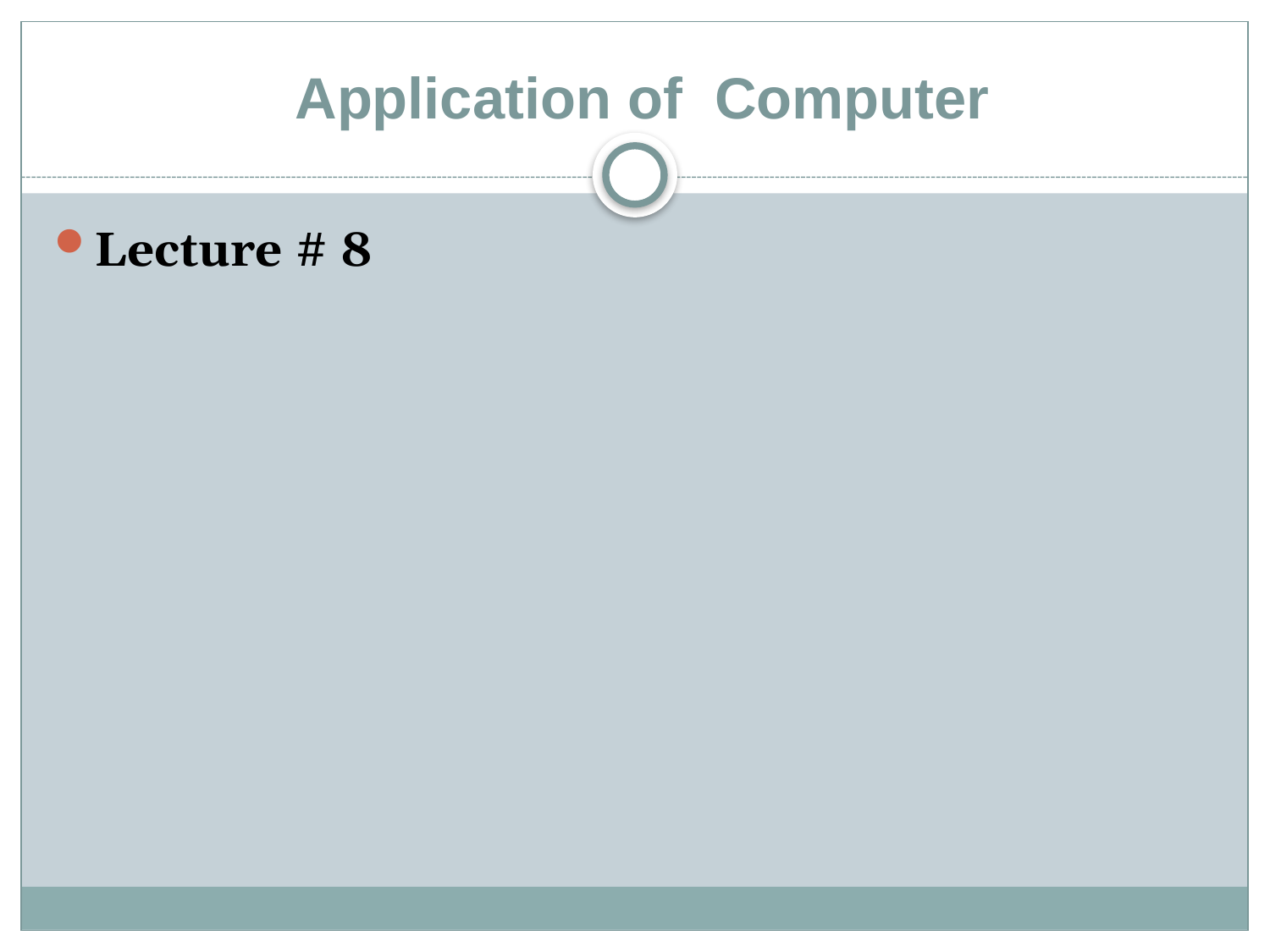

# Application of  Computer
Lecture # 8